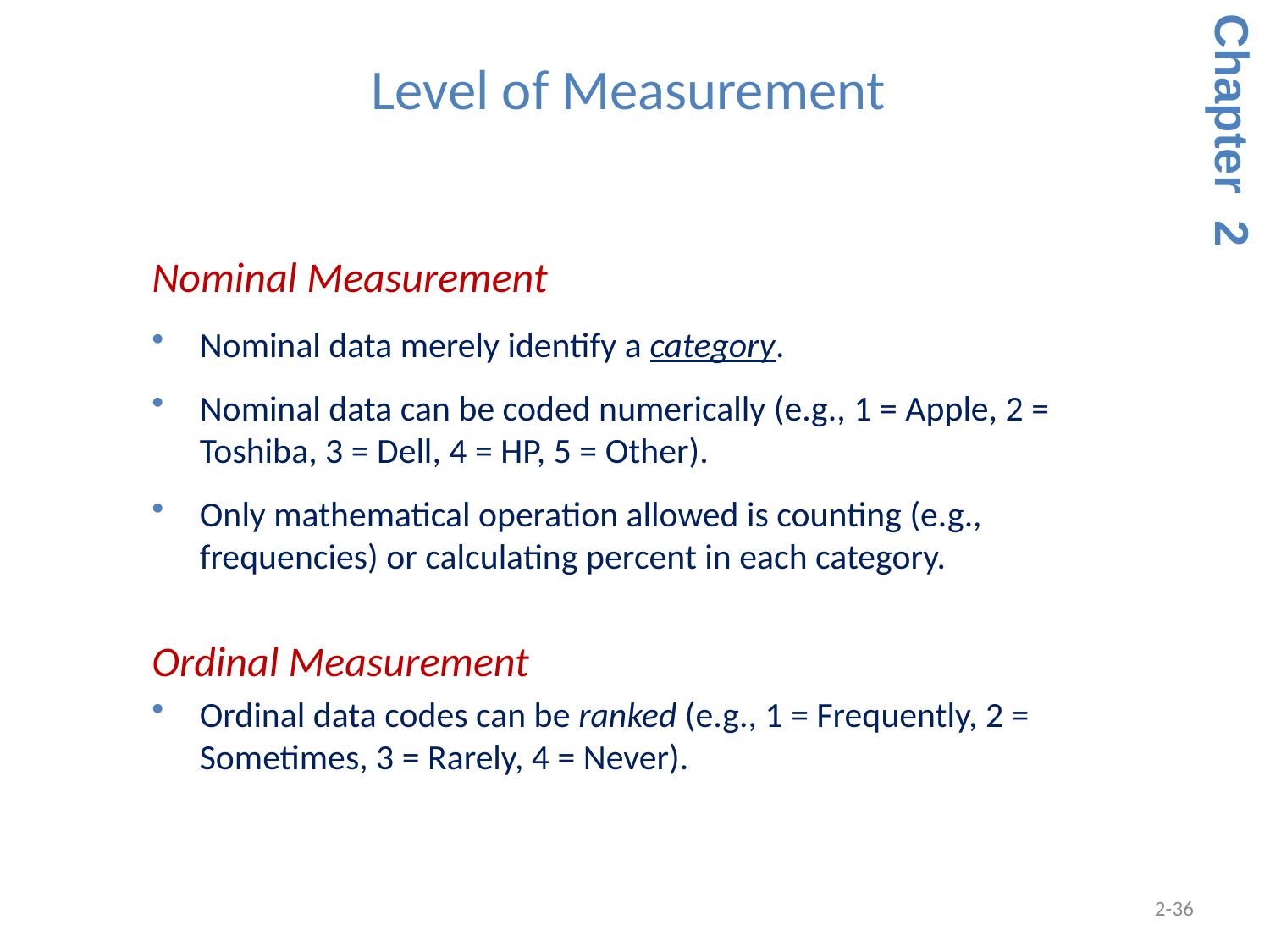

Level of Measurement
Chapter  2

Nominal Measurement
Nominal data merely identify a category.
Nominal data can be coded numerically (e.g., 1 = Apple, 2 = Toshiba, 3 = Dell, 4 = HP, 5 = Other).
Only mathematical operation allowed is counting (e.g., frequencies) or calculating percent in each category.

Ordinal Measurement
Ordinal data codes can be ranked (e.g., 1 = Frequently, 2 = Sometimes, 3 = Rarely, 4 = Never).

2-36